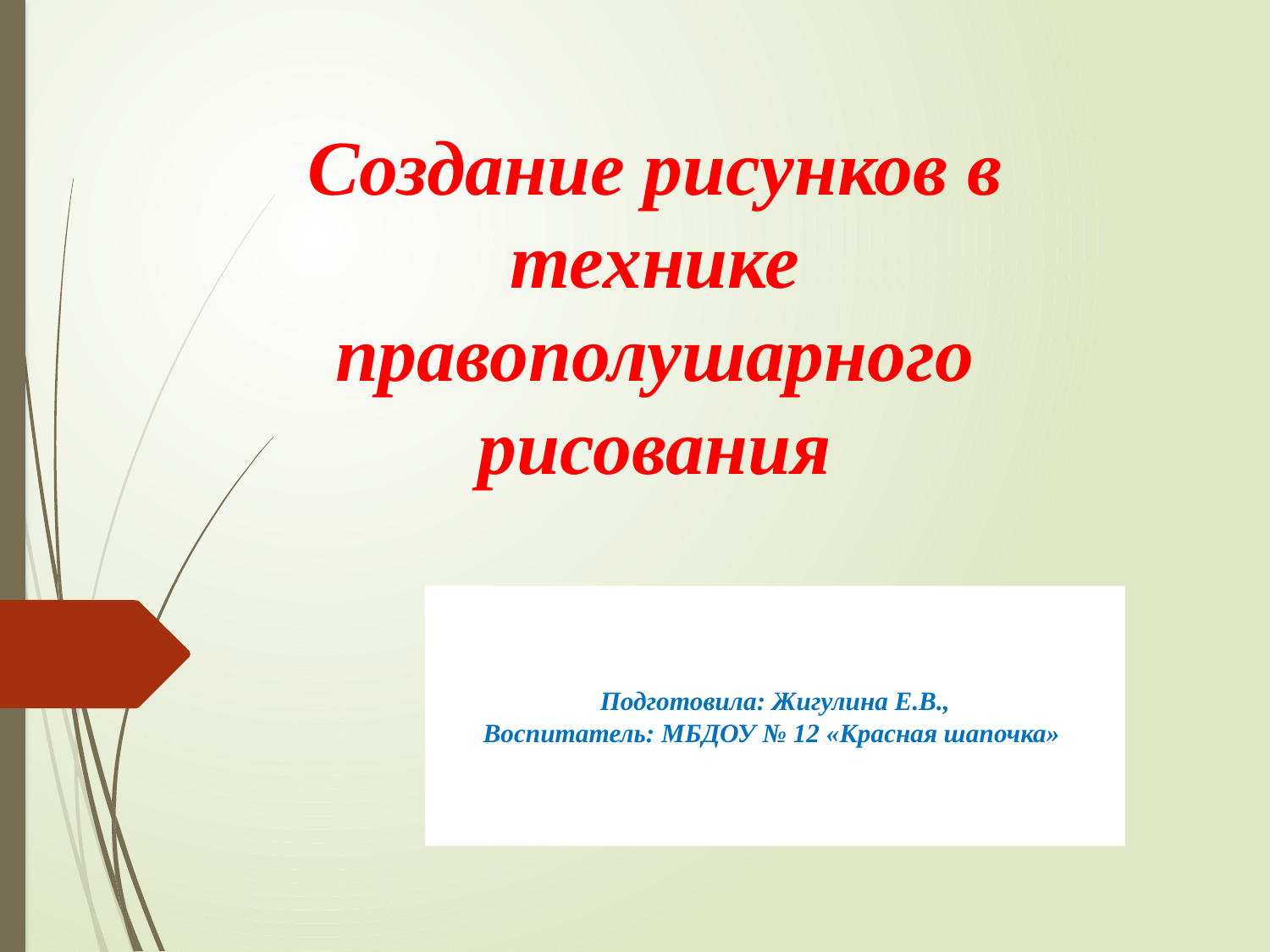

Создание рисунков в технике
правополушарного рисования
Подготовила: Жигулина Е.В.,
Воспитатель: МБДОУ № 12 «Красная шапочка»